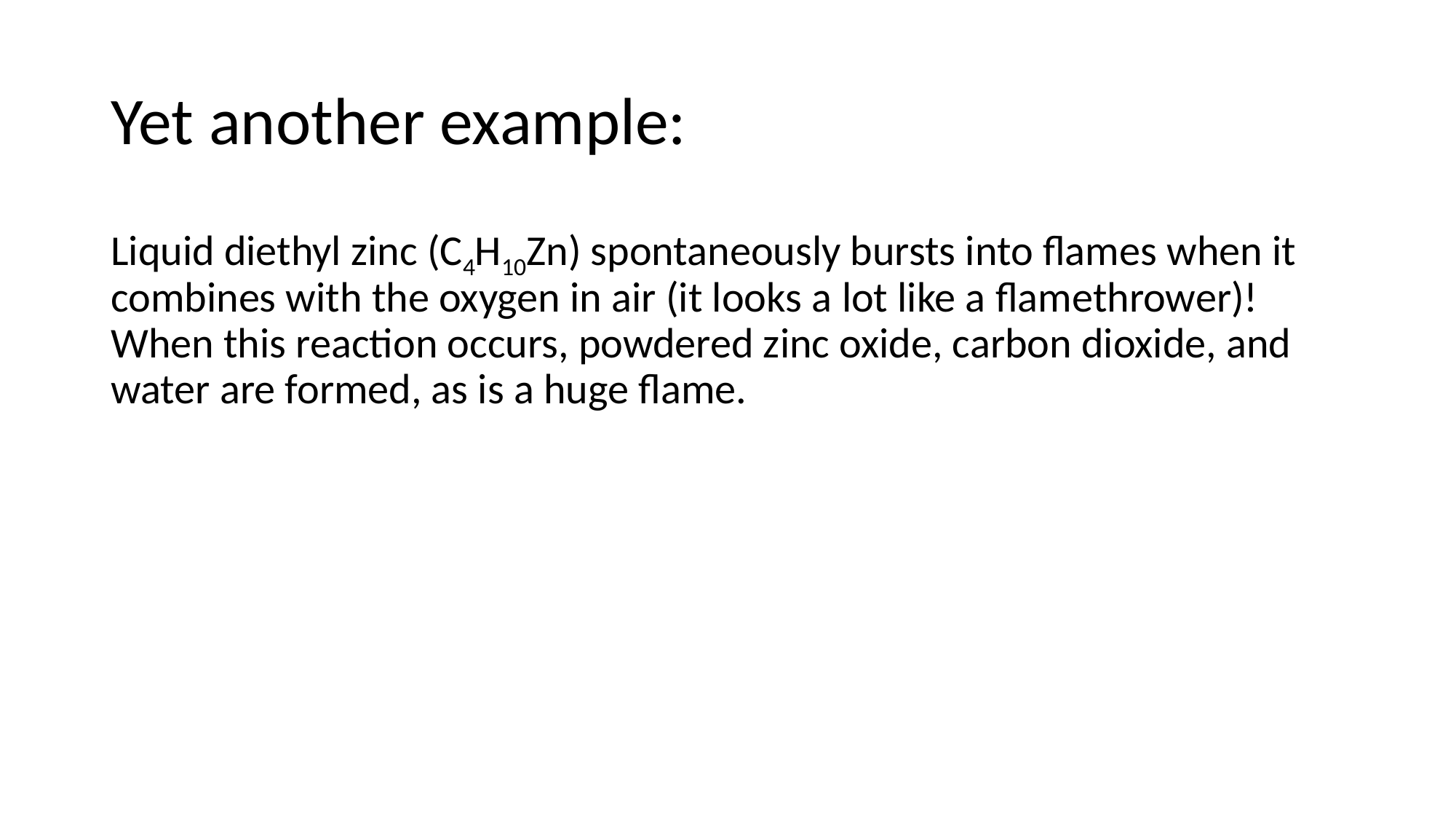

# Yet another example:
Liquid diethyl zinc (C4H10Zn) spontaneously bursts into flames when it combines with the oxygen in air (it looks a lot like a flamethrower)!  When this reaction occurs, powdered zinc oxide, carbon dioxide, and water are formed, as is a huge flame.